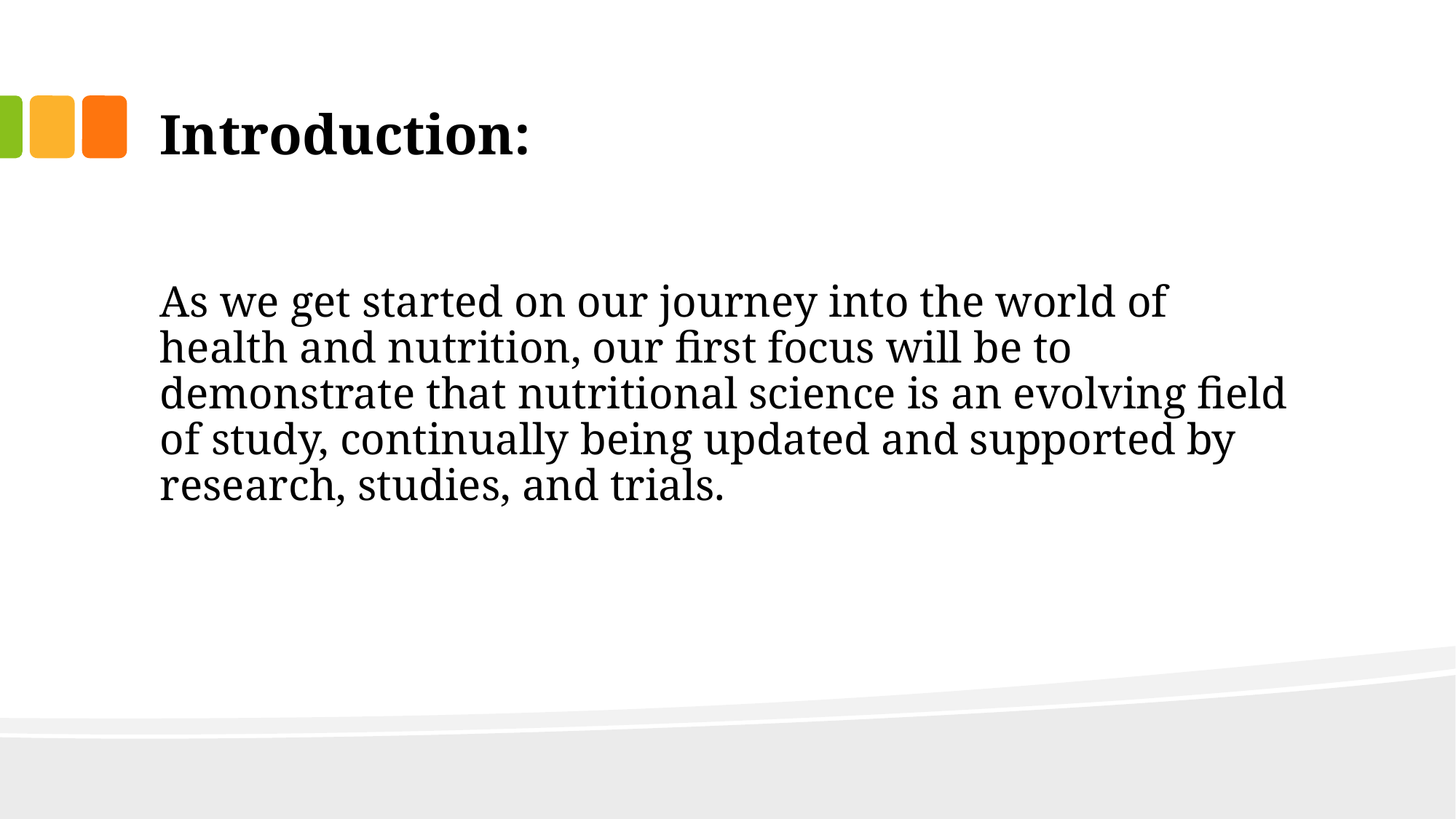

# Introduction:
As we get started on our journey into the world of health and nutrition, our first focus will be to demonstrate that nutritional science is an evolving field of study, continually being updated and supported by research, studies, and trials.